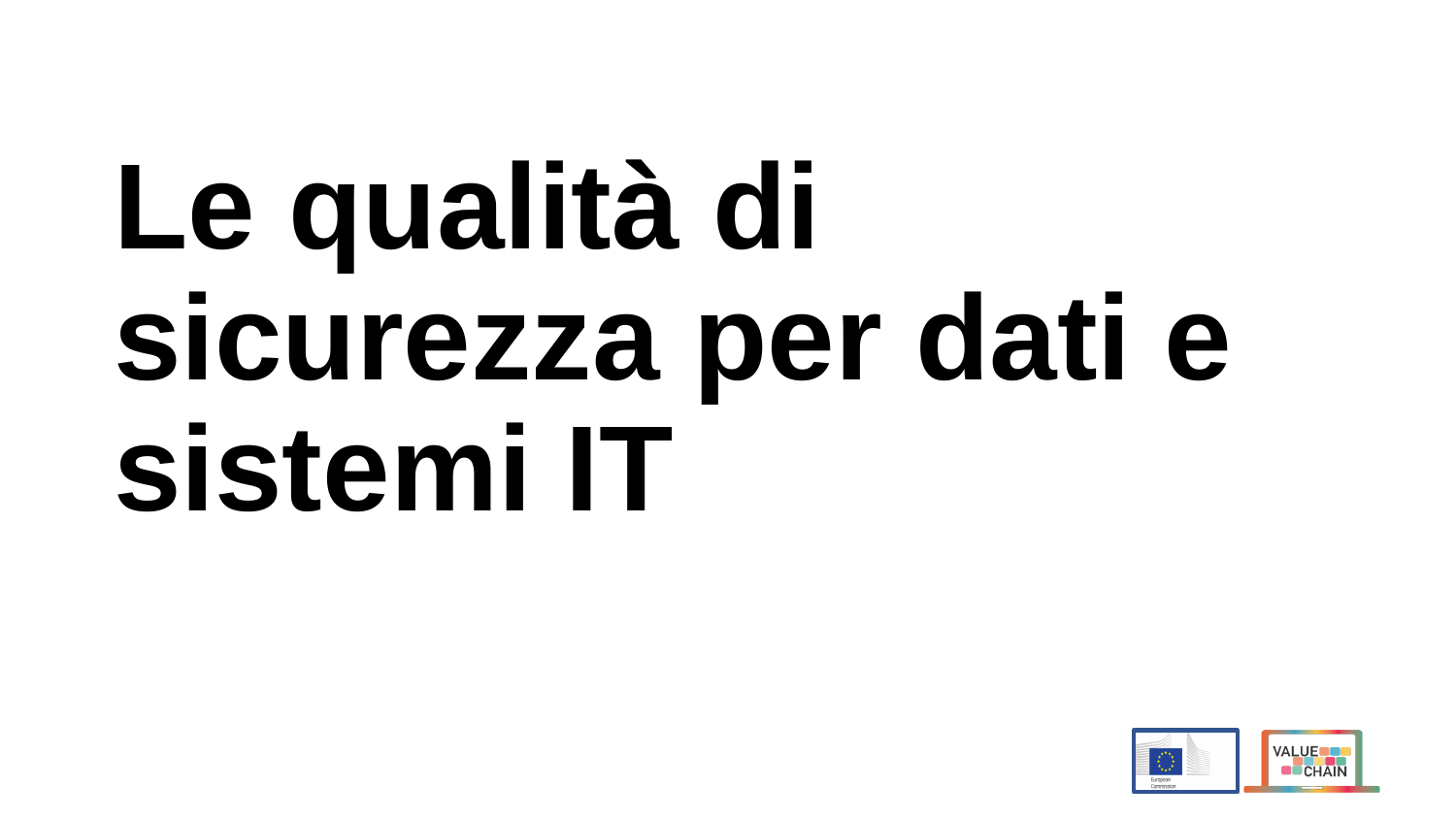

# Le qualità di sicurezza per dati e sistemi IT